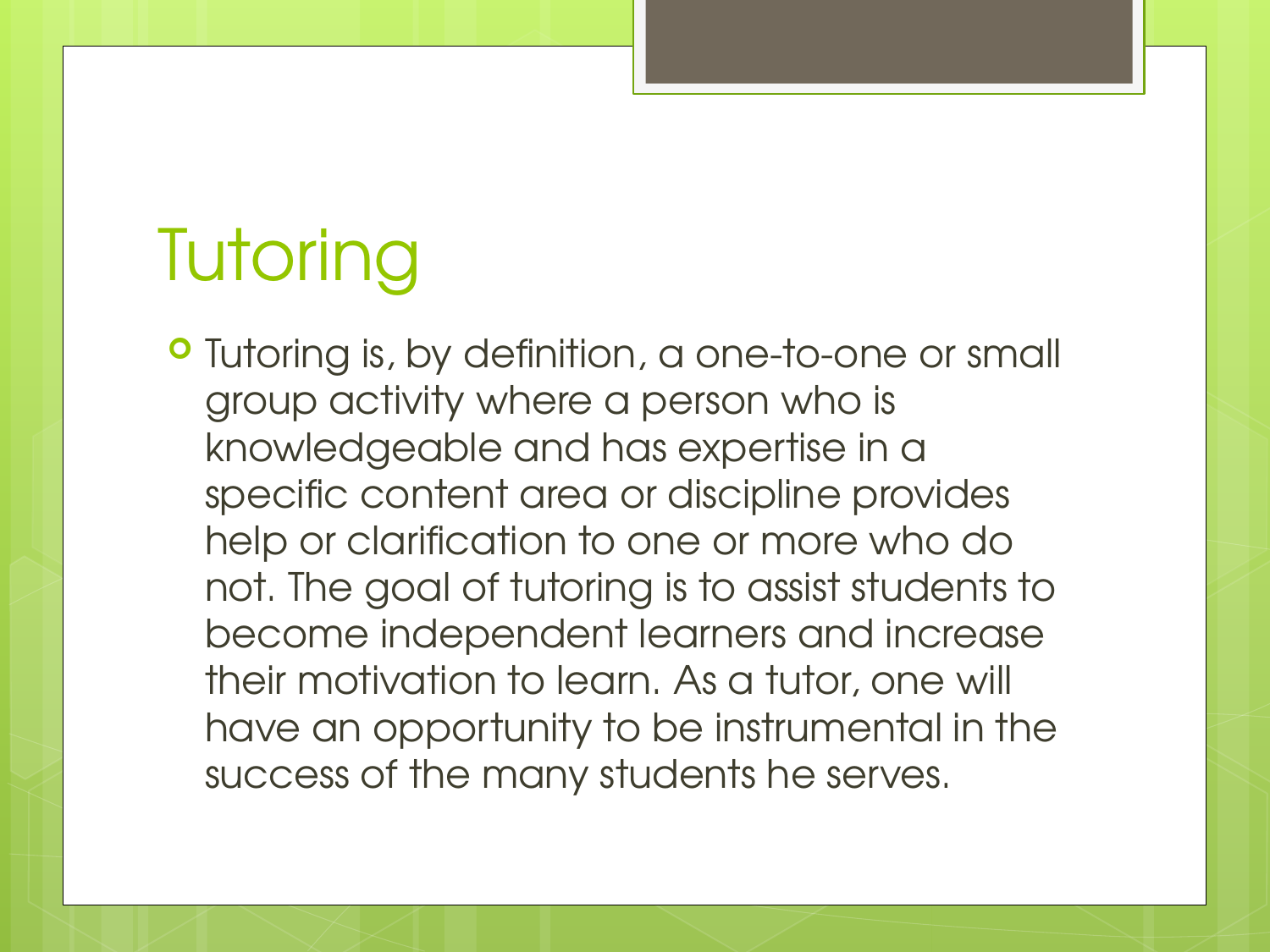

# Tutoring
Tutoring is, by definition, a one-to-one or small group activity where a person who is knowledgeable and has expertise in a specific content area or discipline provides help or clarification to one or more who do not. The goal of tutoring is to assist students to become independent learners and increase their motivation to learn. As a tutor, one will have an opportunity to be instrumental in the success of the many students he serves.